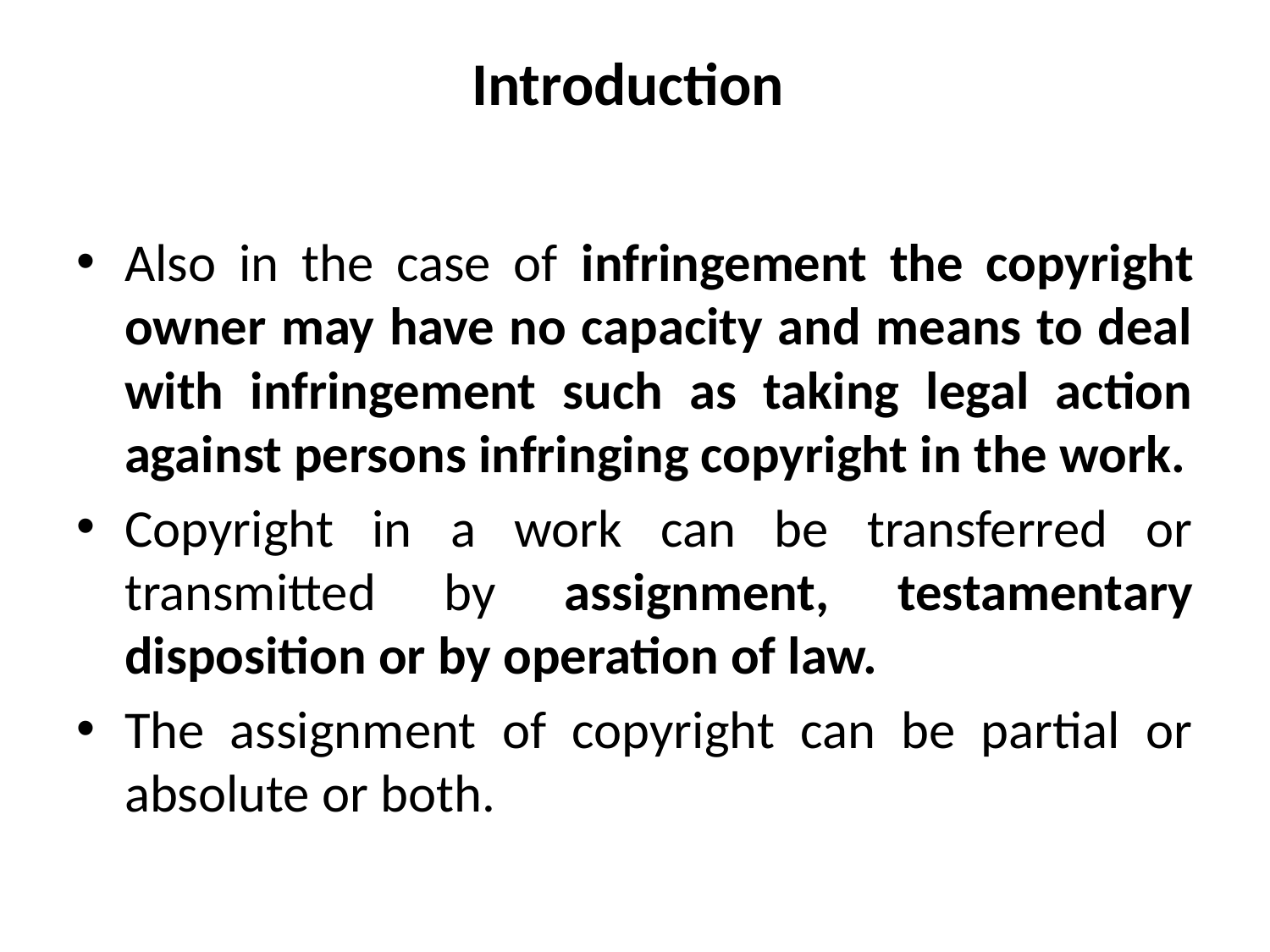

# Introduction
Also in the case of infringement the copyright owner may have no capacity and means to deal with infringement such as taking legal action against persons infringing copyright in the work.
Copyright in a work can be transferred or transmitted by assignment, testamentary disposition or by operation of law.
The assignment of copyright can be partial or absolute or both.